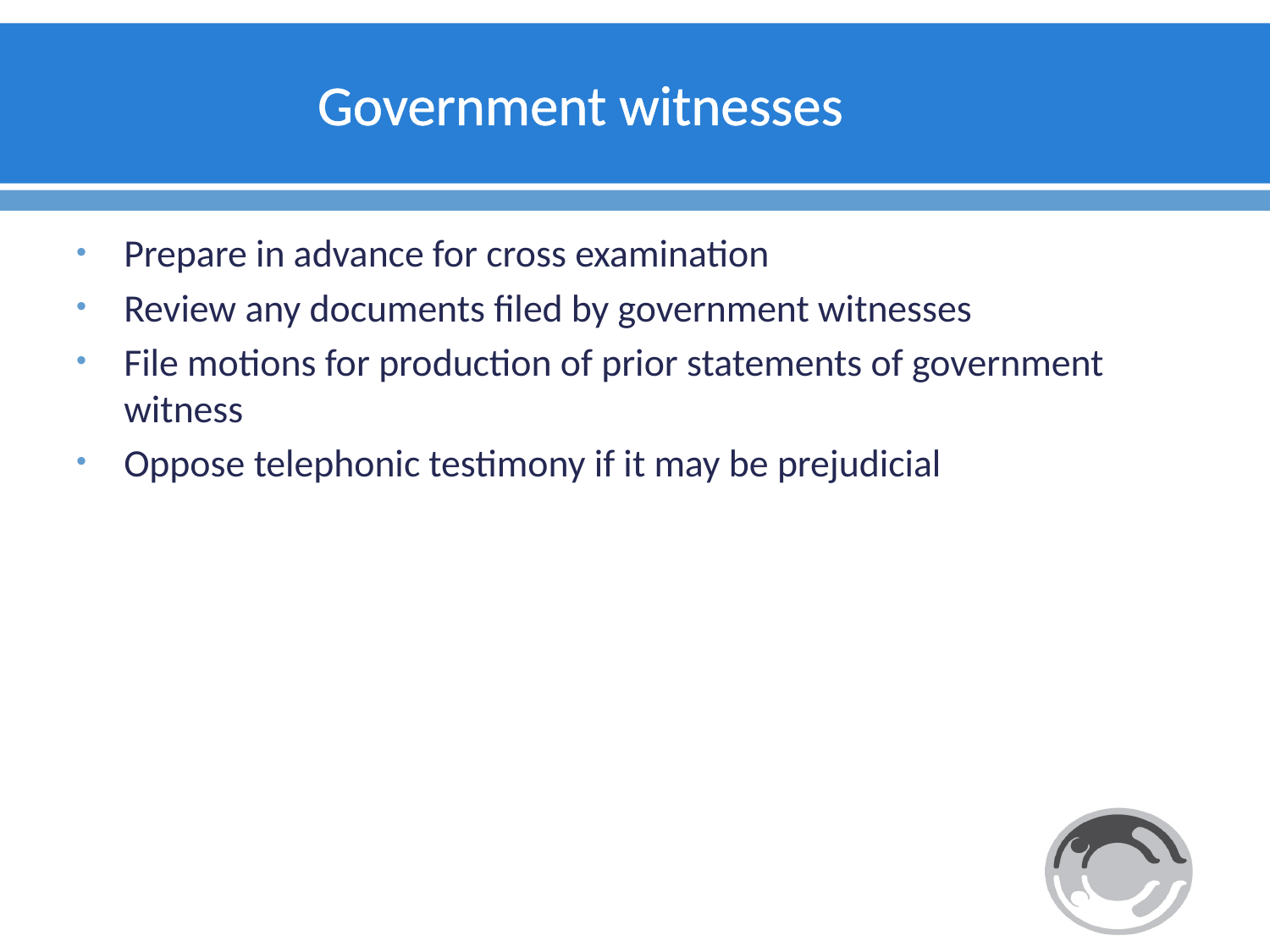

# Government witnesses
Prepare in advance for cross examination
Review any documents filed by government witnesses
File motions for production of prior statements of government witness
Oppose telephonic testimony if it may be prejudicial